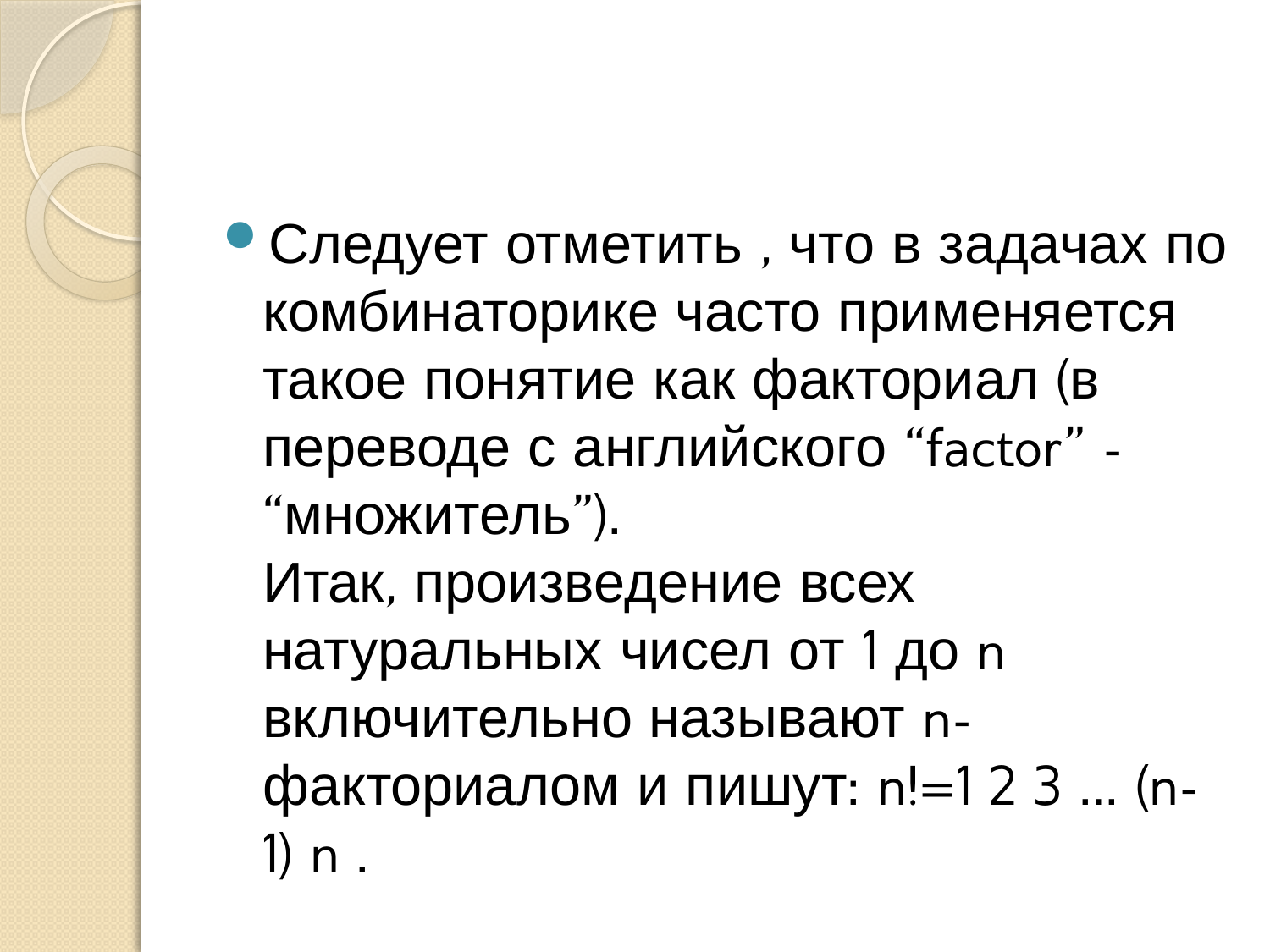

Следует отметить , что в задачах по комбинаторике часто применяется такое понятие как факториал (в переводе с английского “factor” - “множитель”).
Итак, произведение всех натуральных чисел от 1 до n включительно называют n-факториалом и пишут: n!=1 2 3 … (n-1) n .